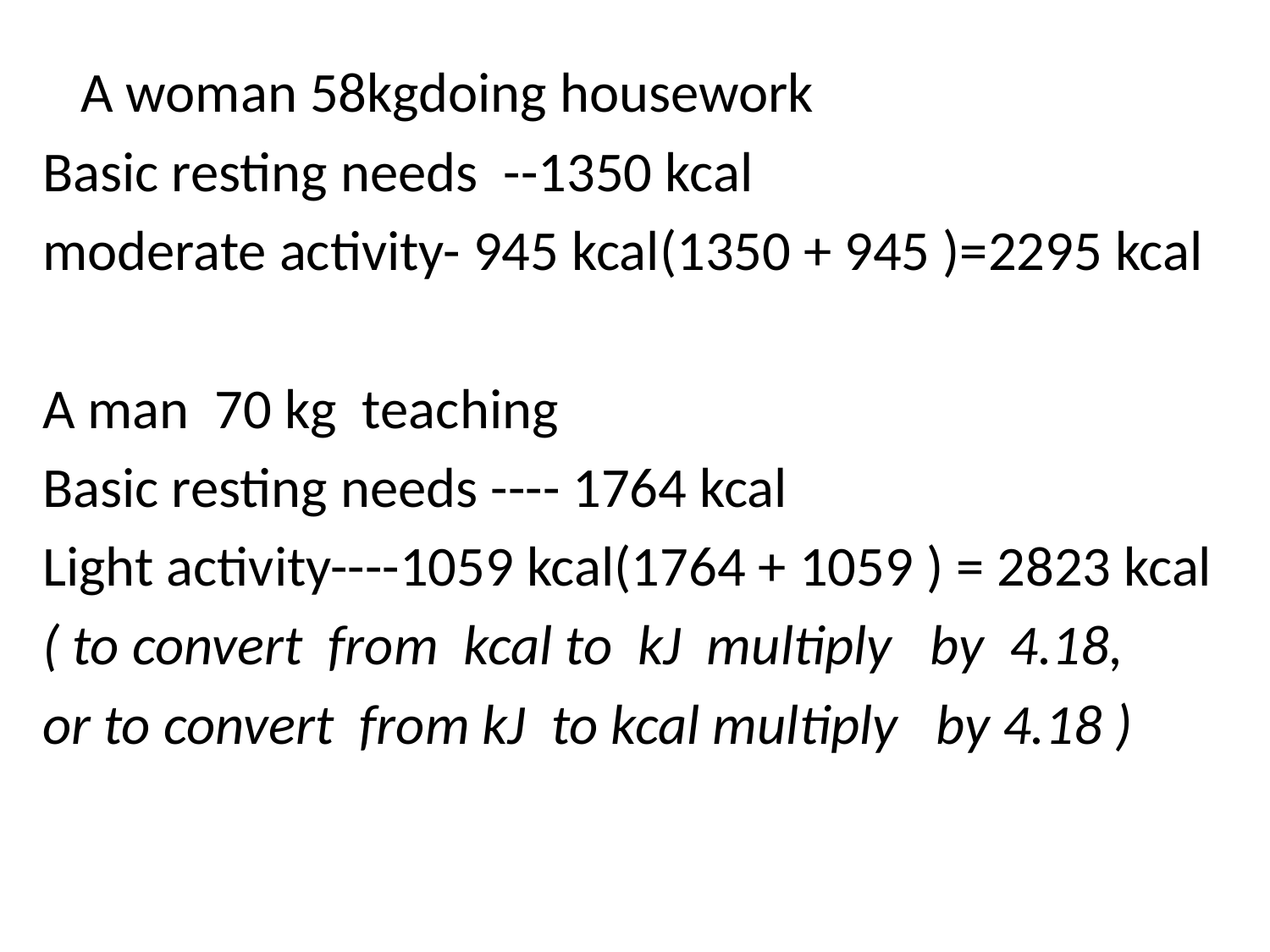

#
   A woman 58kgdoing housework
Basic resting needs  --1350 kcal
moderate activity- 945 kcal(1350 + 945 )=2295 kcal

A man  70 kg  teaching
Basic resting needs ---- 1764 kcal
Light activity----1059 kcal(1764 + 1059 ) = 2823 kcal
( to convert  from  kcal to  kJ  multiply   by  4.18,
or to convert  from kJ  to kcal multiply   by 4.18 )